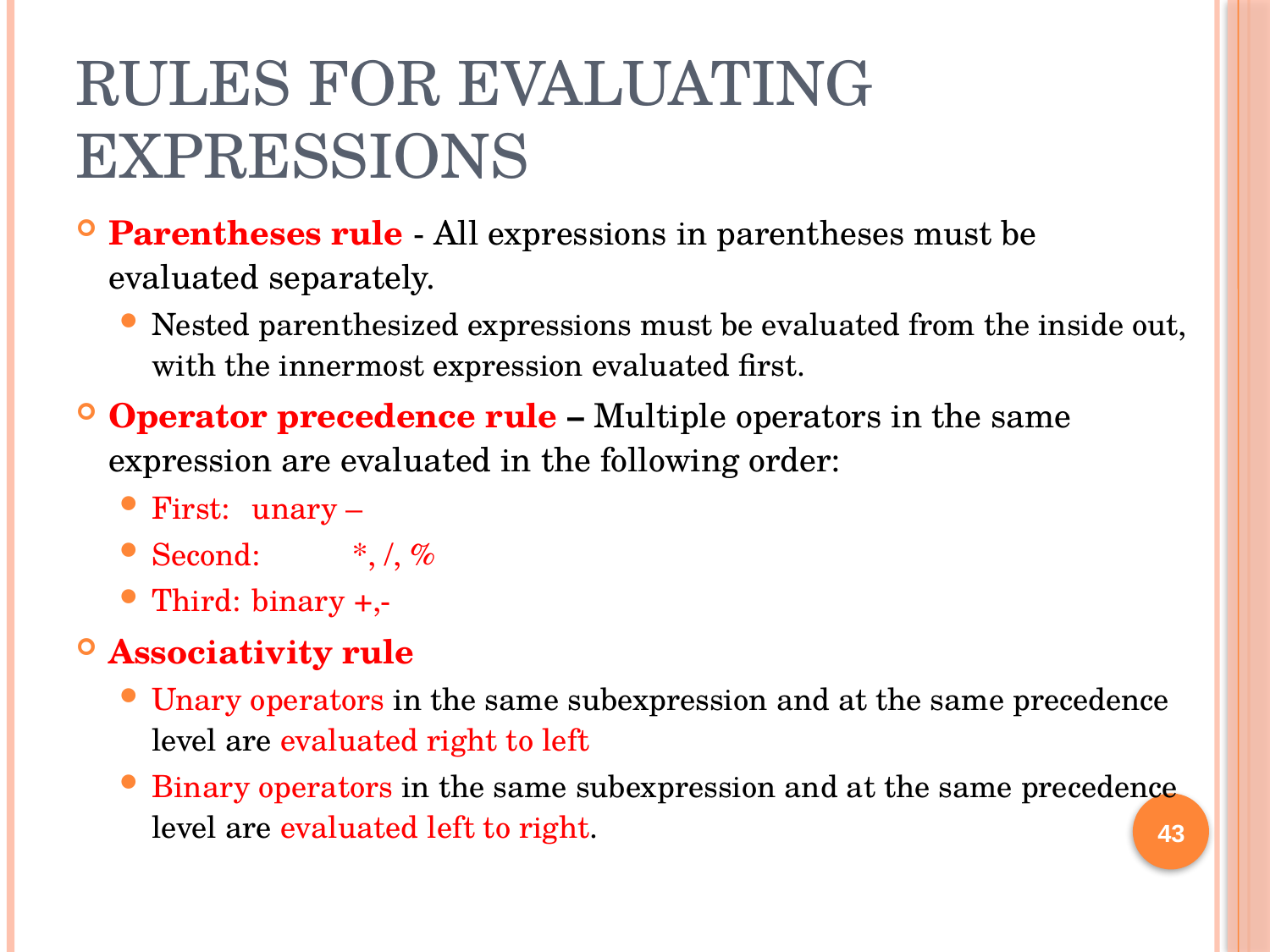

# Rules for Evaluating Expressions
Parentheses rule - All expressions in parentheses must be evaluated separately.
Nested parenthesized expressions must be evaluated from the inside out, with the innermost expression evaluated first.
Operator precedence rule – Multiple operators in the same expression are evaluated in the following order:
First: 	unary –
Second: 	*, /, %
Third: 	binary +,-
Associativity rule
Unary operators in the same subexpression and at the same precedence level are evaluated right to left
Binary operators in the same subexpression and at the same precedence level are evaluated left to right.
43